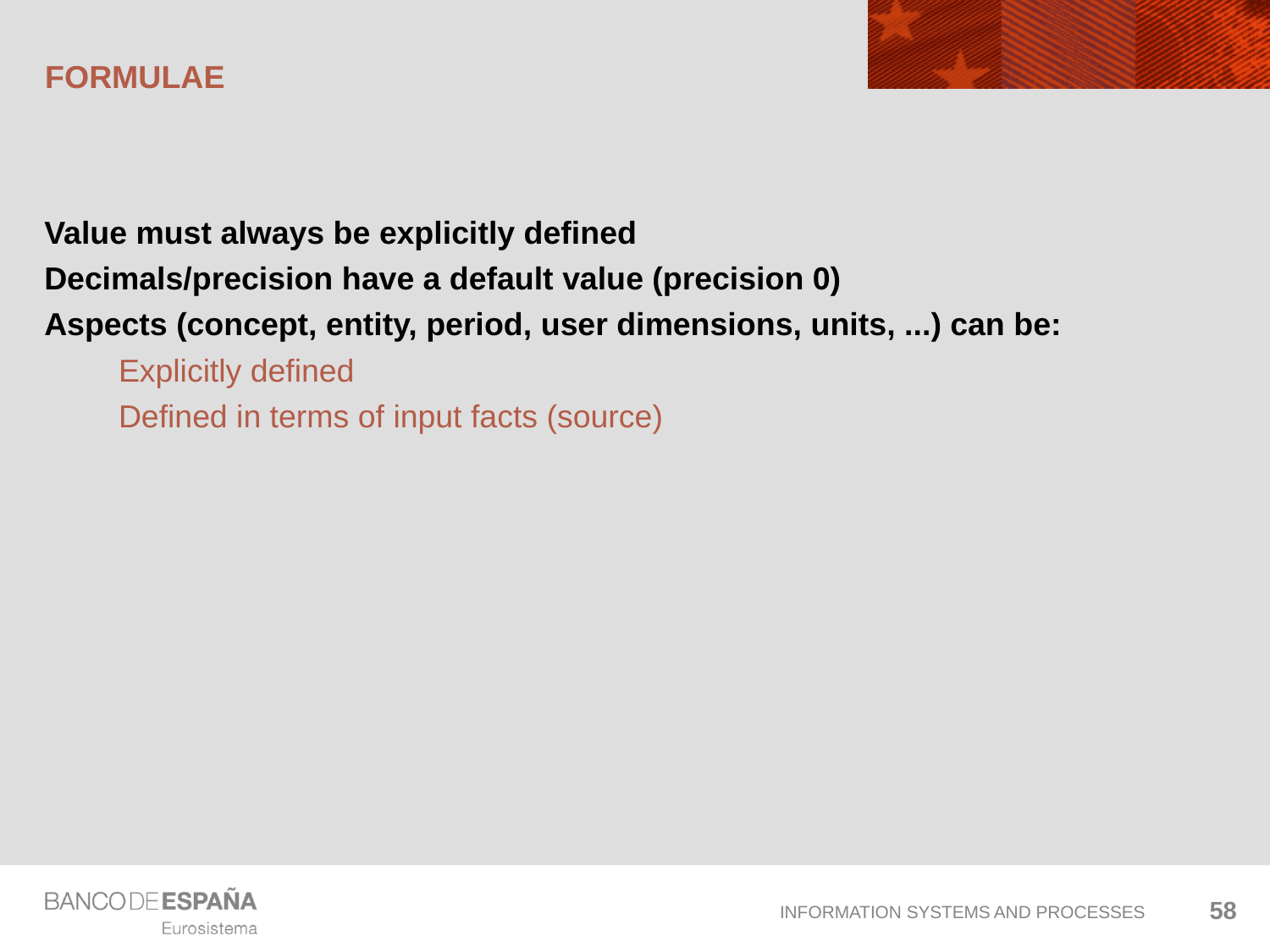

# Formulae
Value must always be explicitly defined
Decimals/precision have a default value (precision 0)
Aspects (concept, entity, period, user dimensions, units, ...) can be:
Explicitly defined
Defined in terms of input facts (source)

58